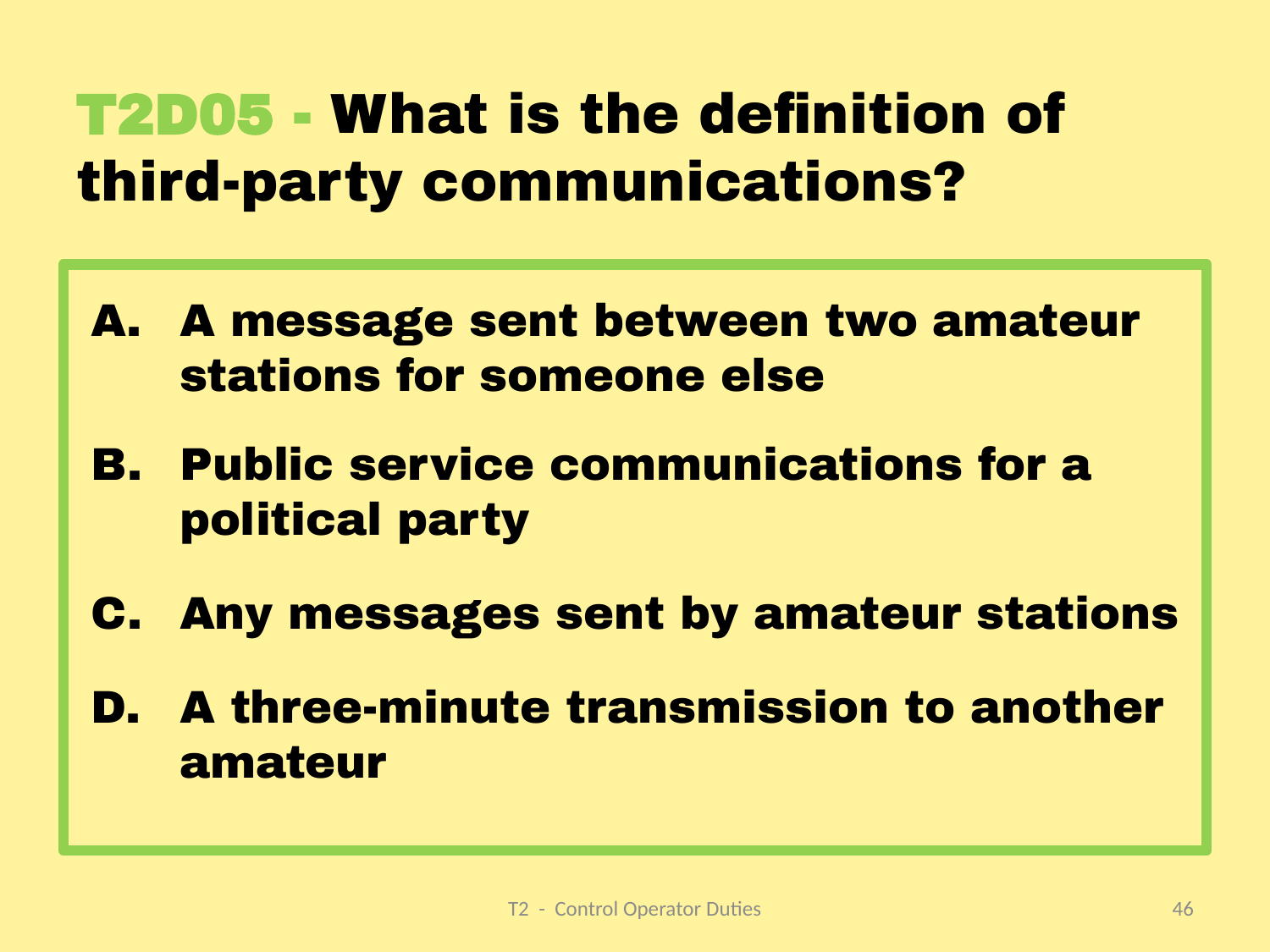

# T2D05 - What is the definition of third-party communications?

A message sent between two amateur stations for someone else

Public service communications for a political party

Any messages sent by amateur stations

A three-minute transmission to another amateur

T2  -  Control Operator Duties
46